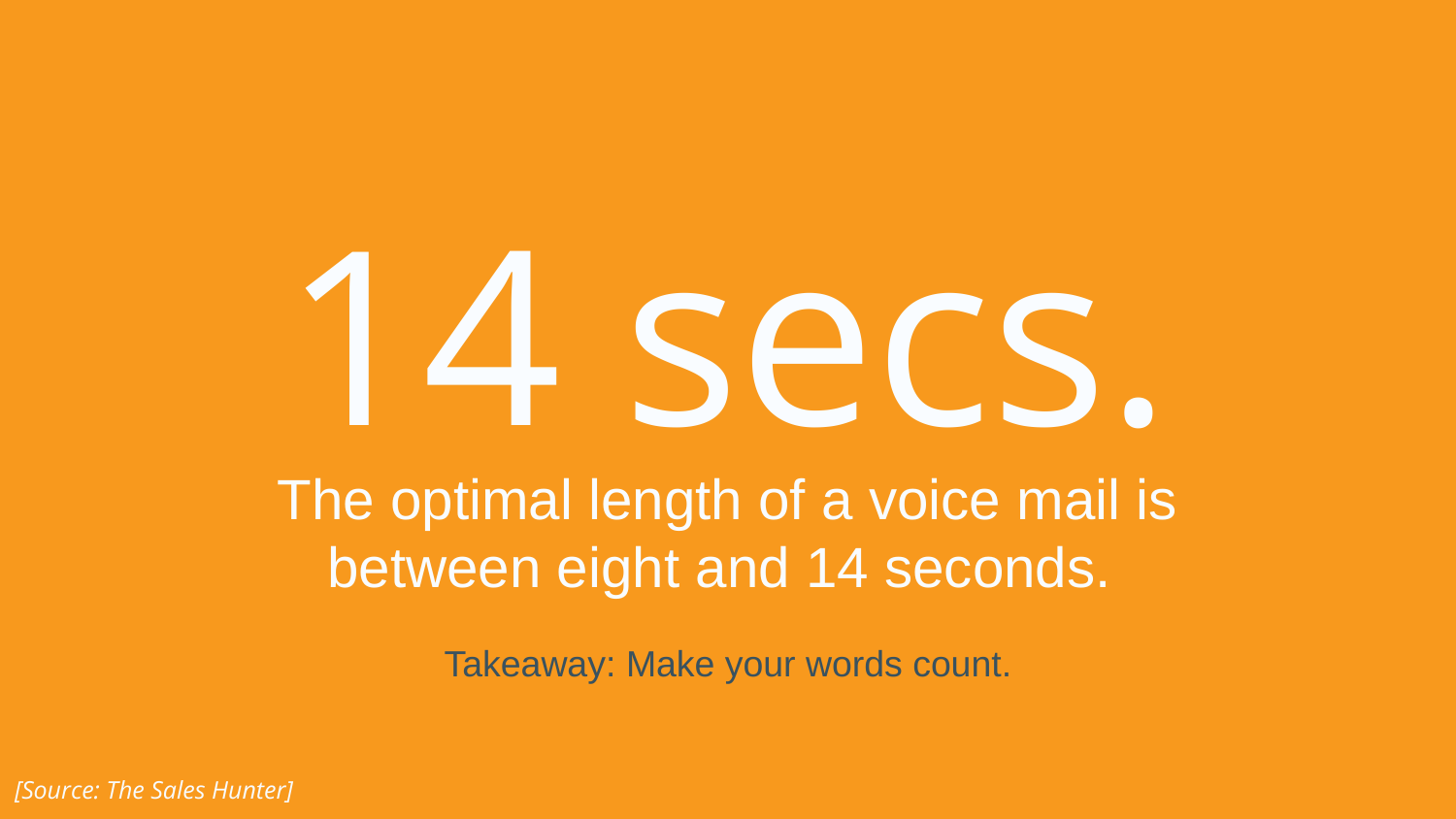

# 14 secs.
The optimal length of a voice mail is
between eight and 14 seconds.
Takeaway: Make your words count.
[Source: The Sales Hunter]